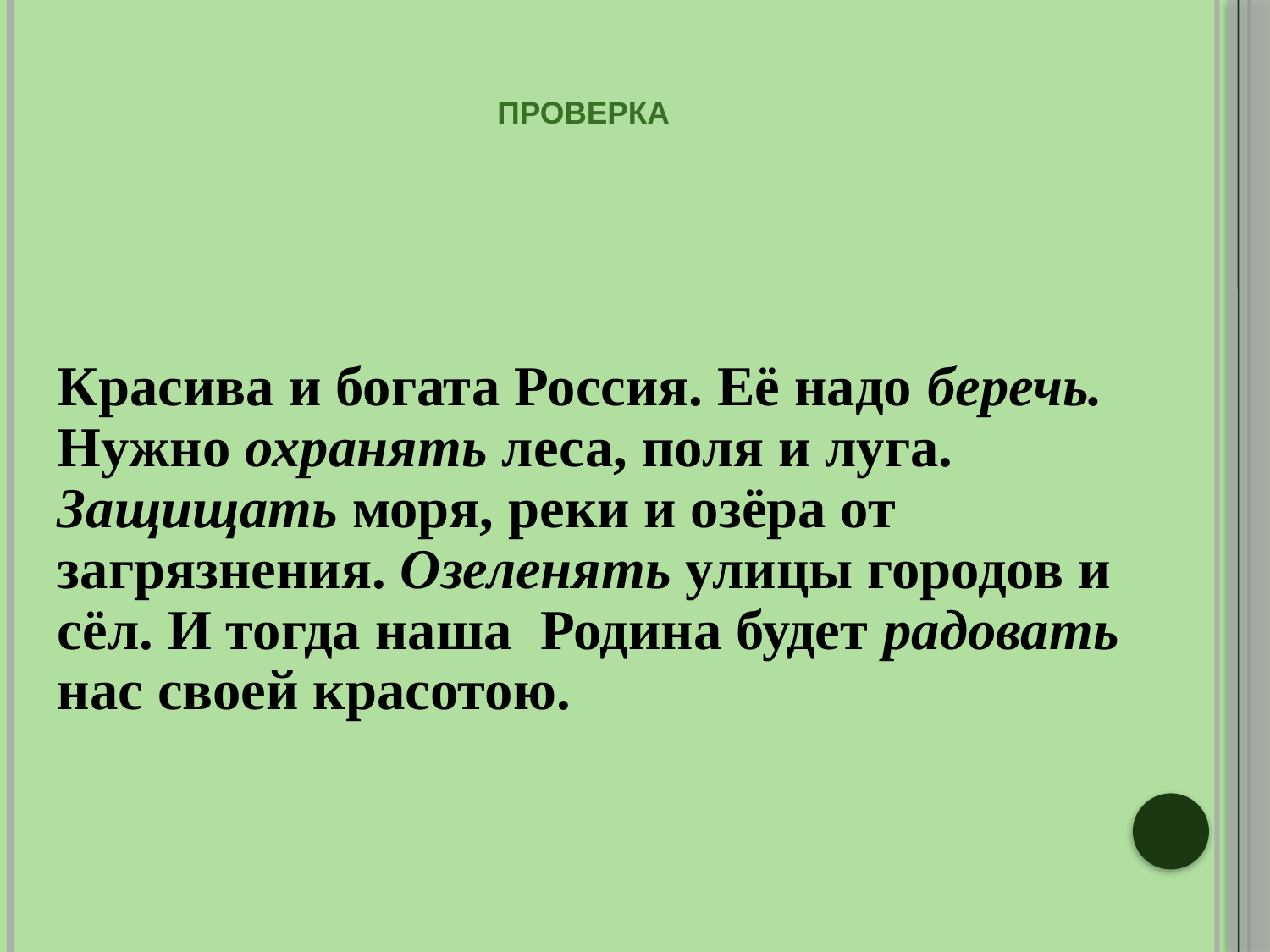

# Проверка
Красива и богата Россия. Её надо беречь. Нужно охранять леса, поля и луга. Защищать моря, реки и озёра от загрязнения. Озеленять улицы городов и сёл. И тогда наша  Родина будет радовать нас своей красотою.